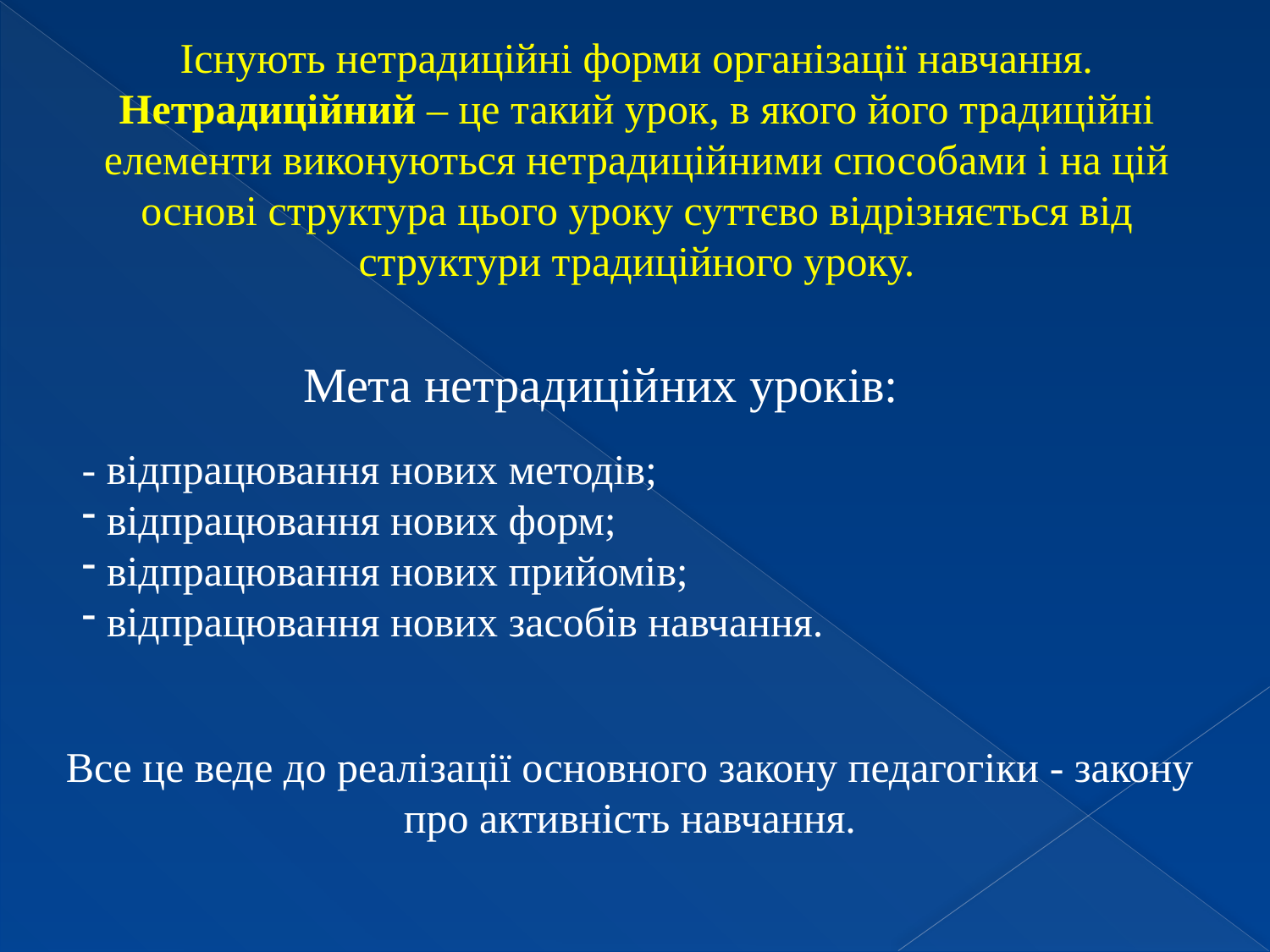

# Існують нетрадиційні форми організації навчання. Нетрадиційний – це такий урок, в якого його традиційні елементи виконуються нетрадиційними способами і на цій основі структура цього уроку суттєво відрізняється від структури традиційного уроку.
Мета нетрадиційних уроків:
- відпрацювання нових методів;
 відпрацювання нових форм;
 відпрацювання нових прийомів;
 відпрацювання нових засобів навчання.
Все це веде до реалізації основного закону педагогіки - закону про активність навчання.